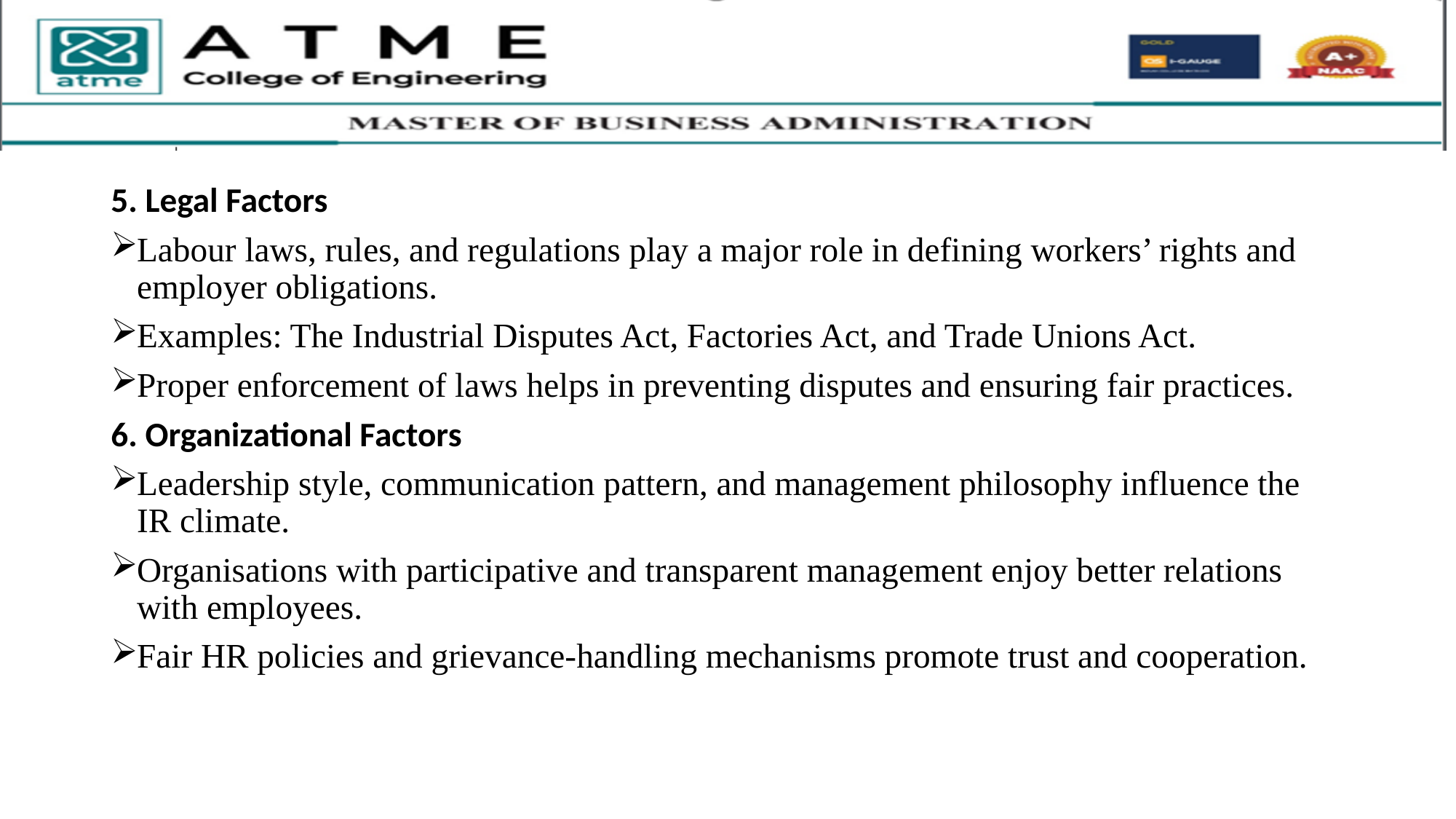

5. Legal Factors
Labour laws, rules, and regulations play a major role in defining workers’ rights and employer obligations.
Examples: The Industrial Disputes Act, Factories Act, and Trade Unions Act.
Proper enforcement of laws helps in preventing disputes and ensuring fair practices.
6. Organizational Factors
Leadership style, communication pattern, and management philosophy influence the IR climate.
Organisations with participative and transparent management enjoy better relations with employees.
Fair HR policies and grievance-handling mechanisms promote trust and cooperation.